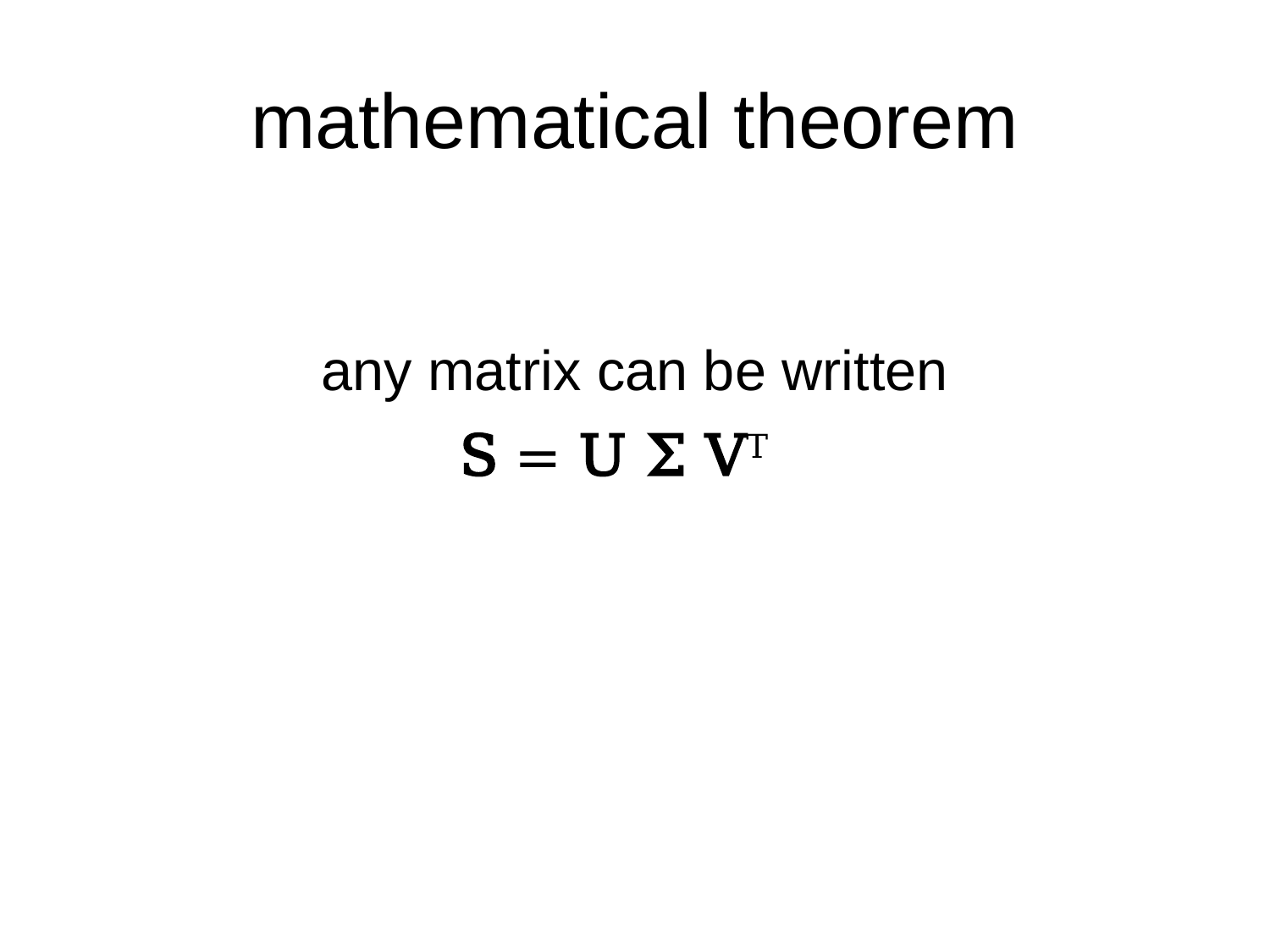

# mathematical theorem
any matrix can be written

S = U Σ VT